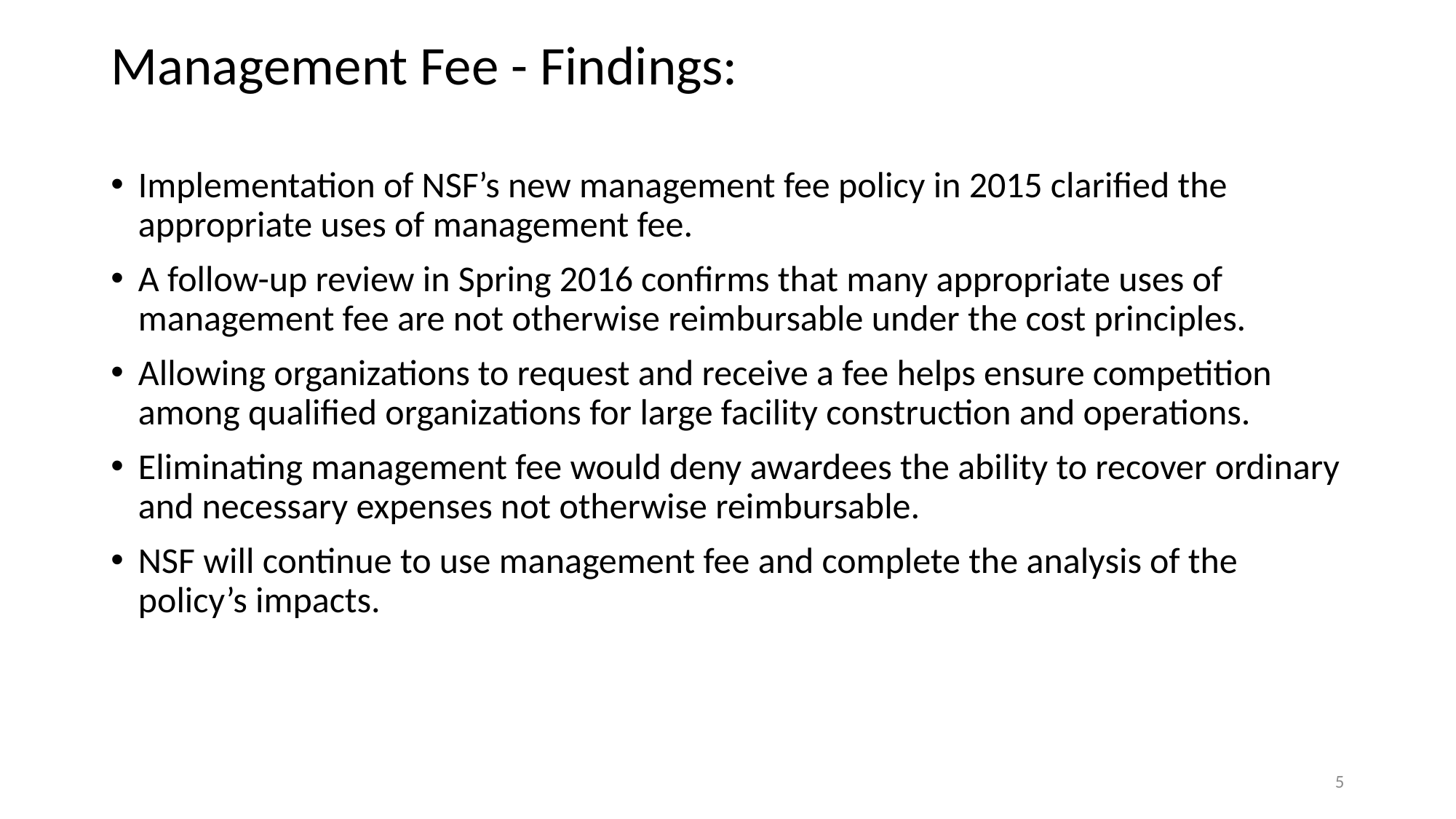

# Management Fee - Findings:
Implementation of NSF’s new management fee policy in 2015 clarified the appropriate uses of management fee.
A follow-up review in Spring 2016 confirms that many appropriate uses of management fee are not otherwise reimbursable under the cost principles.
Allowing organizations to request and receive a fee helps ensure competition among qualified organizations for large facility construction and operations.
Eliminating management fee would deny awardees the ability to recover ordinary and necessary expenses not otherwise reimbursable.
NSF will continue to use management fee and complete the analysis of the policy’s impacts.
5